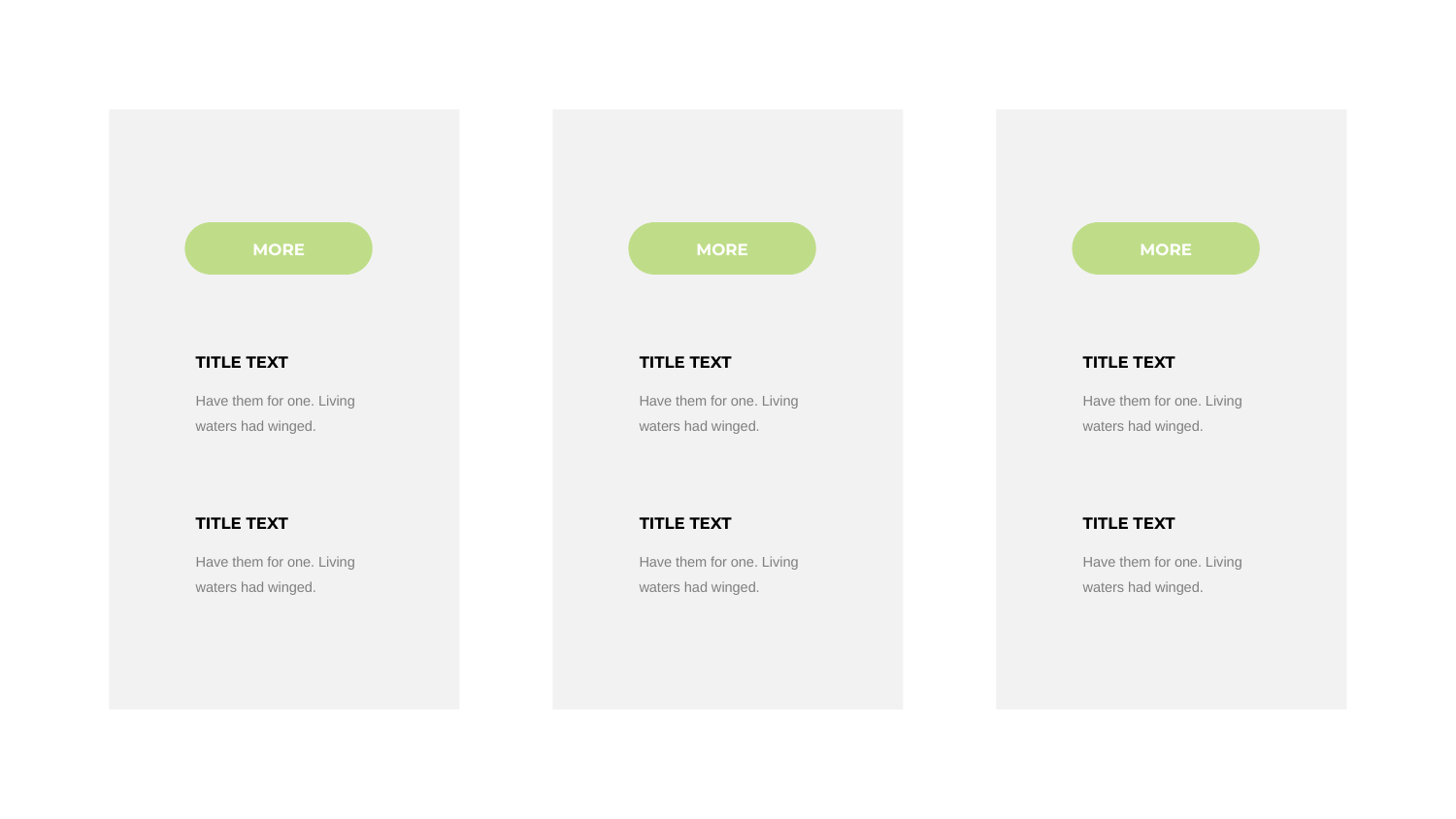

MORE
TITLE TEXT
Have them for one. Living waters had winged.
TITLE TEXT
Have them for one. Living waters had winged.

MORE
TITLE TEXT
Have them for one. Living waters had winged.
TITLE TEXT
Have them for one. Living waters had winged.

MORE
TITLE TEXT
Have them for one. Living waters had winged.
TITLE TEXT
Have them for one. Living waters had winged.